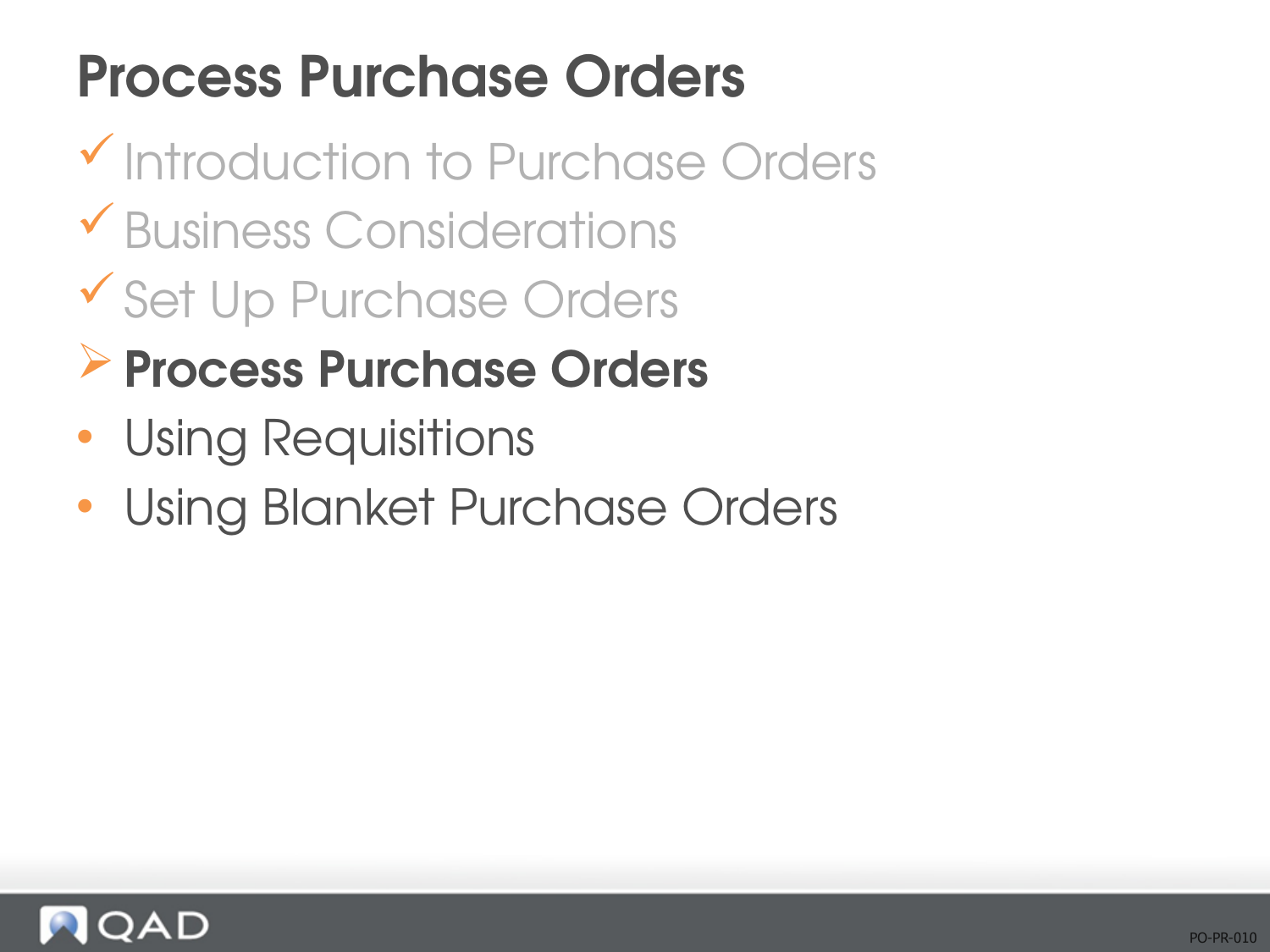

# Process Purchase Orders
Introduction to Purchase Orders
Business Considerations
Set Up Purchase Orders
Process Purchase Orders
Using Requisitions
Using Blanket Purchase Orders
PO-PR-010